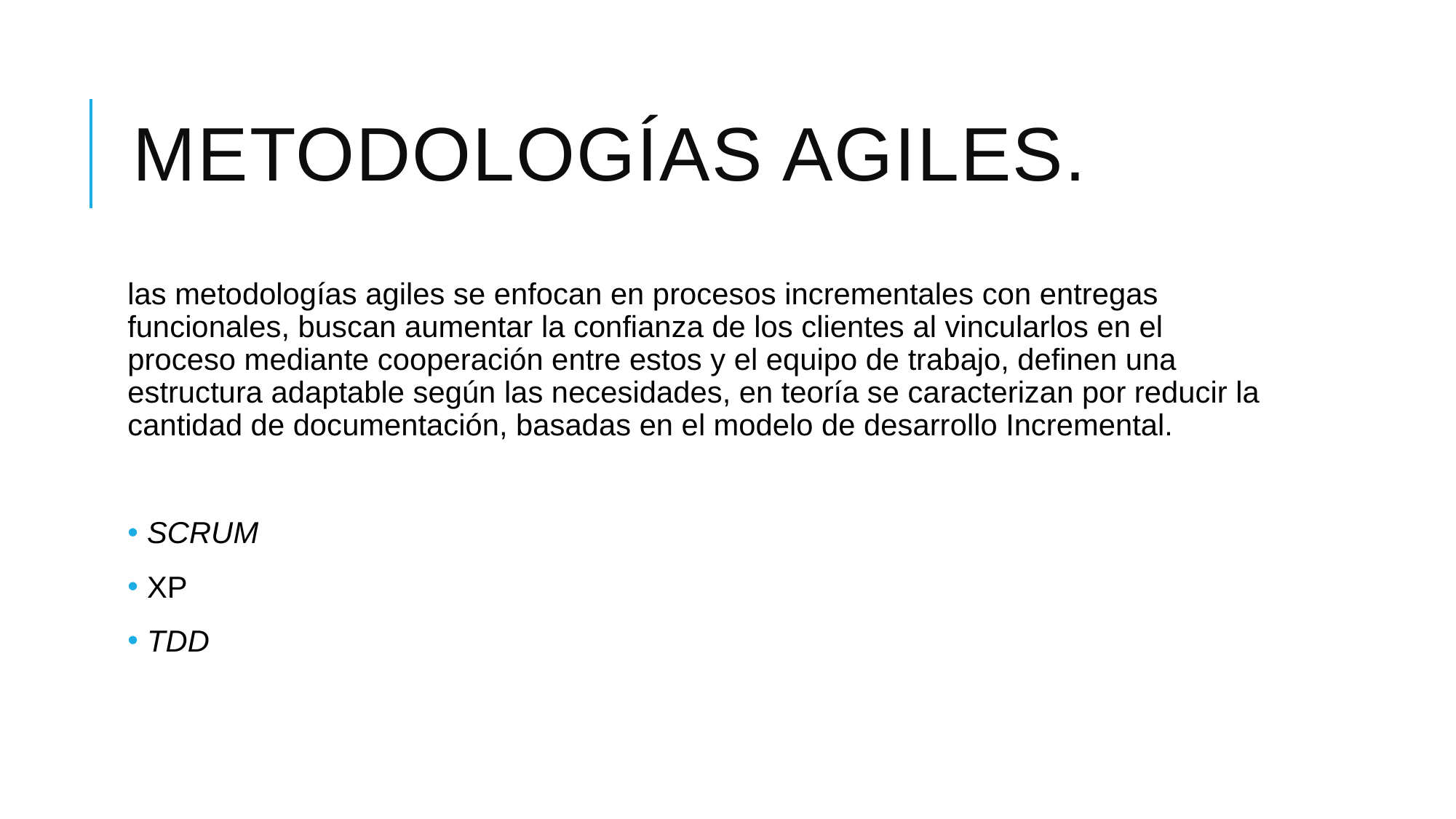

# Metodologías agiles.
las metodologías agiles se enfocan en procesos incrementales con entregas funcionales, buscan aumentar la confianza de los clientes al vincularlos en el proceso mediante cooperación entre estos y el equipo de trabajo, definen una estructura adaptable según las necesidades, en teoría se caracterizan por reducir la cantidad de documentación, basadas en el modelo de desarrollo Incremental.

 SCRUM
 XP
 TDD